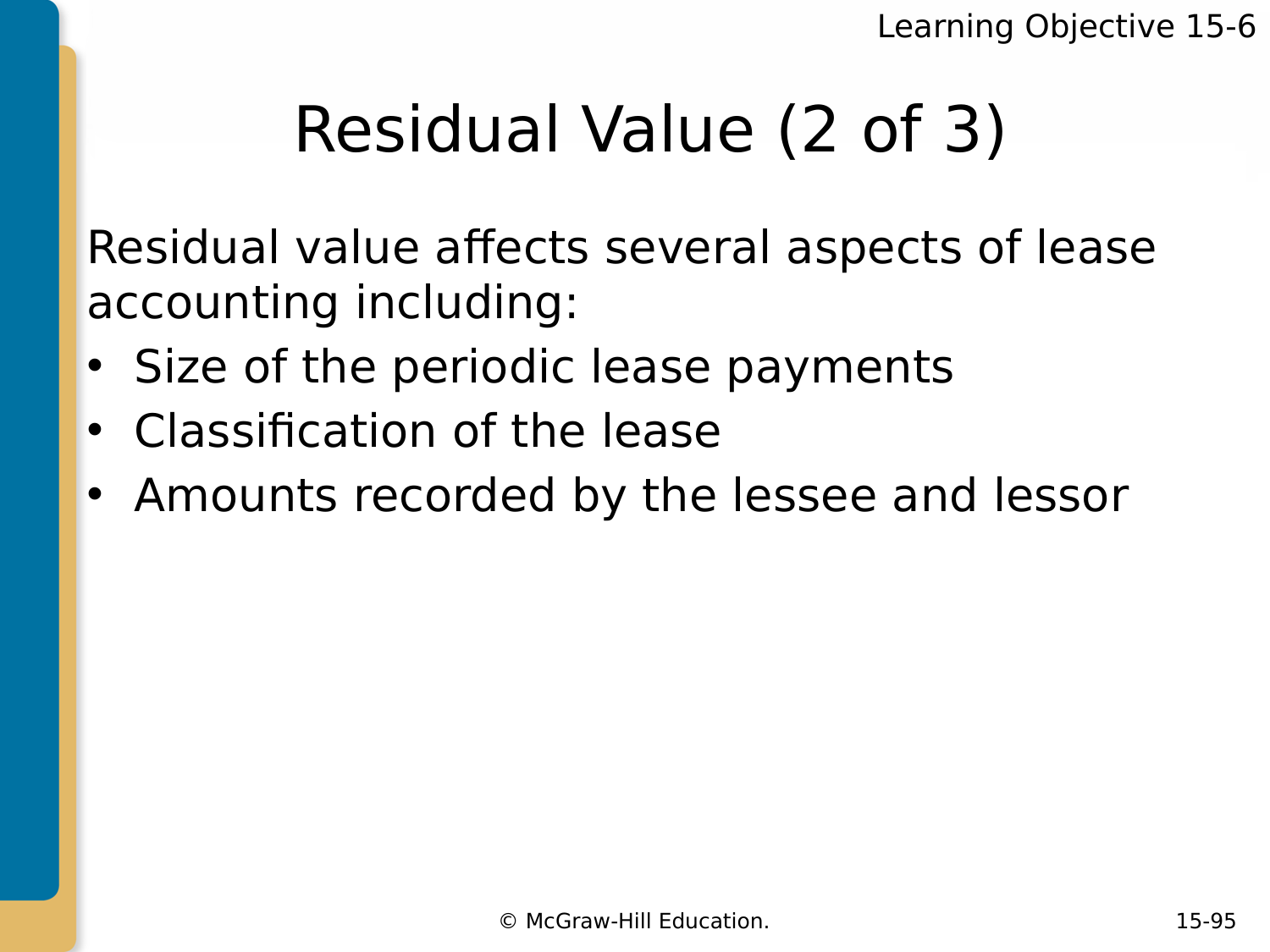

Learning Objective 15-6
# Residual Value (2 of 3)
Residual value affects several aspects of lease accounting including:
Size of the periodic lease payments
Classification of the lease
Amounts recorded by the lessee and lessor